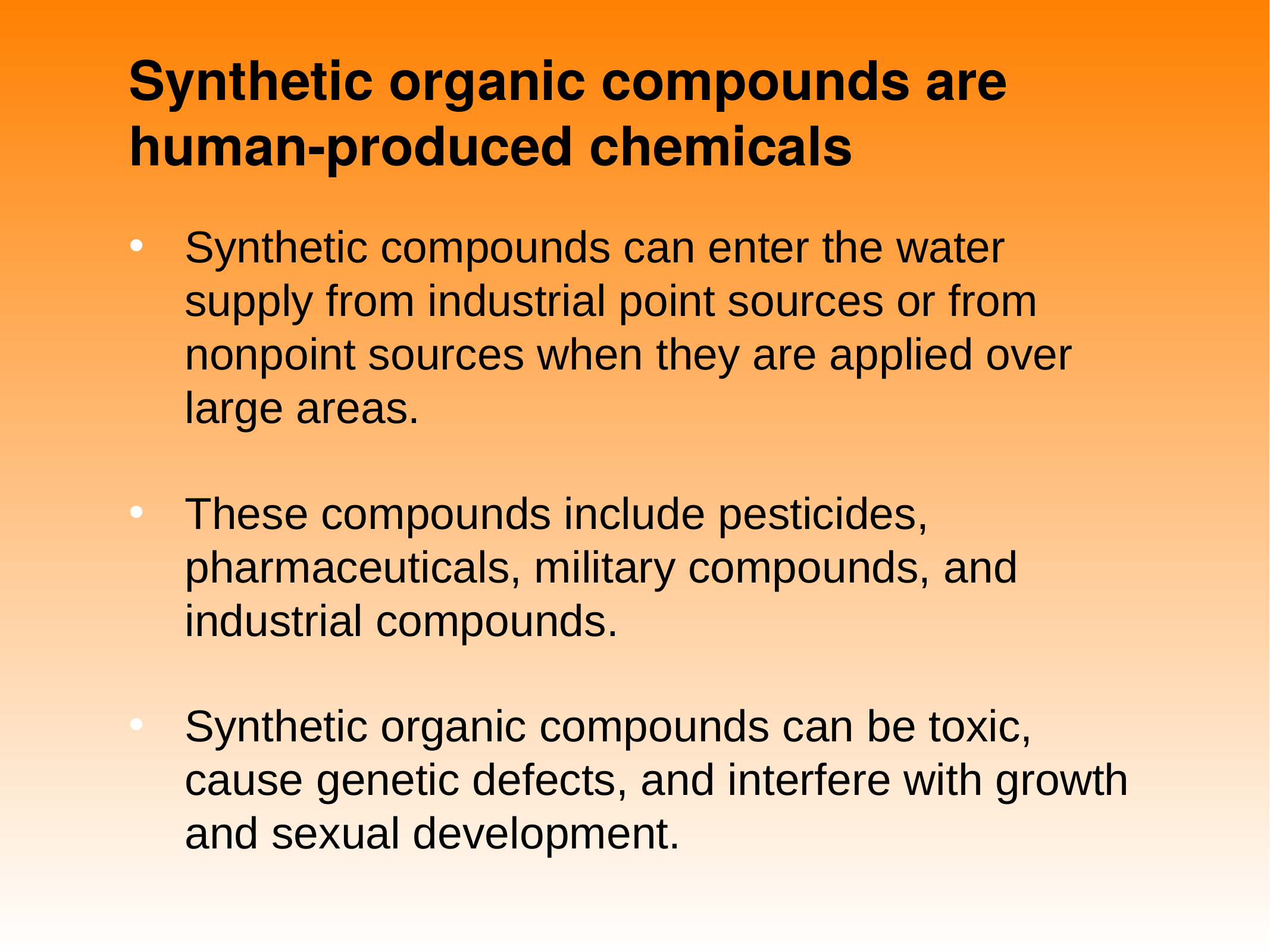

# Synthetic organic compounds are human-produced chemicals
Synthetic compounds can enter the water supply from industrial point sources or from nonpoint sources when they are applied over large areas.
These compounds include pesticides, pharmaceuticals, military compounds, and industrial compounds.
Synthetic organic compounds can be toxic, cause genetic defects, and interfere with growth and sexual development.